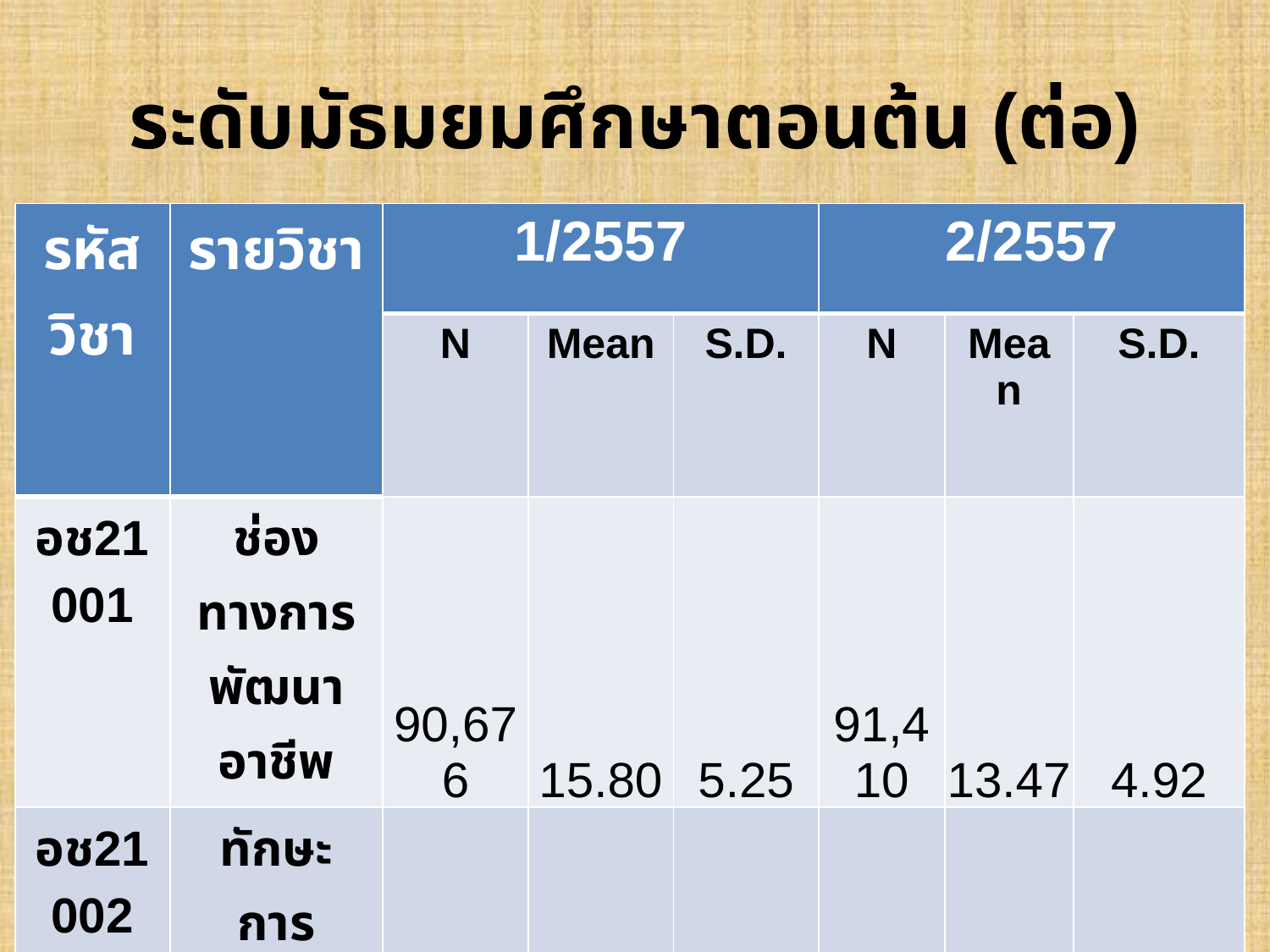

# ระดับมัธมยมศึกษาตอนต้น (ต่อ)
| รหัสวิชา | รายวิชา | 1/2557 |  |  | 2/2557 |  |  |
| --- | --- | --- | --- | --- | --- | --- | --- |
|  |  | N | Mean | S.D. | N | Mean | S.D. |
| อช21001 | ช่องทางการพัฒนาอาชีพ | 90,676 | 15.80 | 5.25 | 91,410 | 13.47 | 4.92 |
| อช21002 | ทักษะการพัฒนาอาชีพ | 92,498 | 26.56 | 8.78 | 191,065 | 24.12 | 7.44 |
| อช21003 | พัฒนาอาชีพให้มีความเข้มแข็ง | 96,542 | 10.80 | 3.44 | 82,904 | 10.64 | 3.45 |